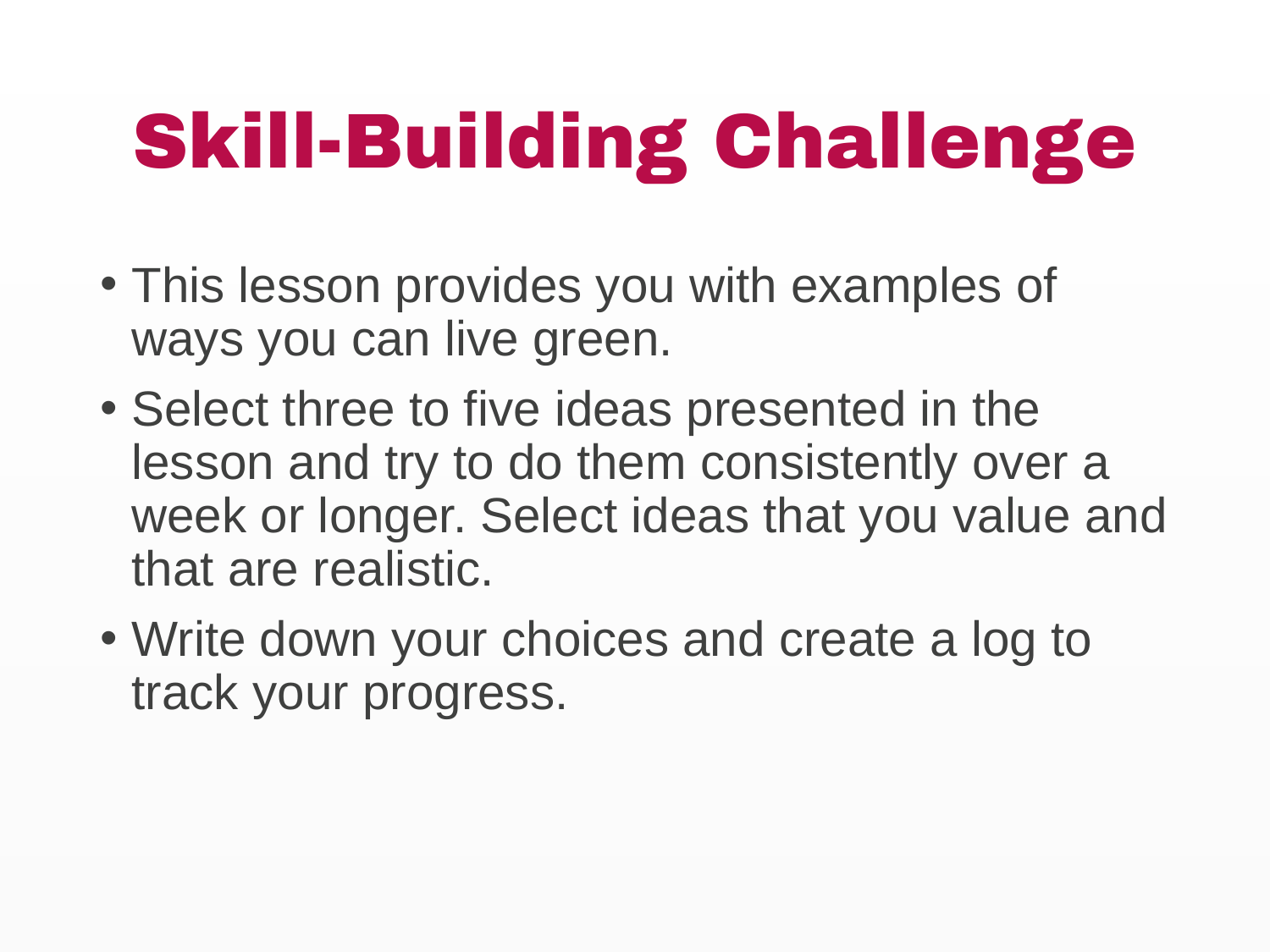

# Skill-Building Challenge
This lesson provides you with examples of ways you can live green.
Select three to five ideas presented in the lesson and try to do them consistently over a week or longer. Select ideas that you value and that are realistic.
Write down your choices and create a log to track your progress.